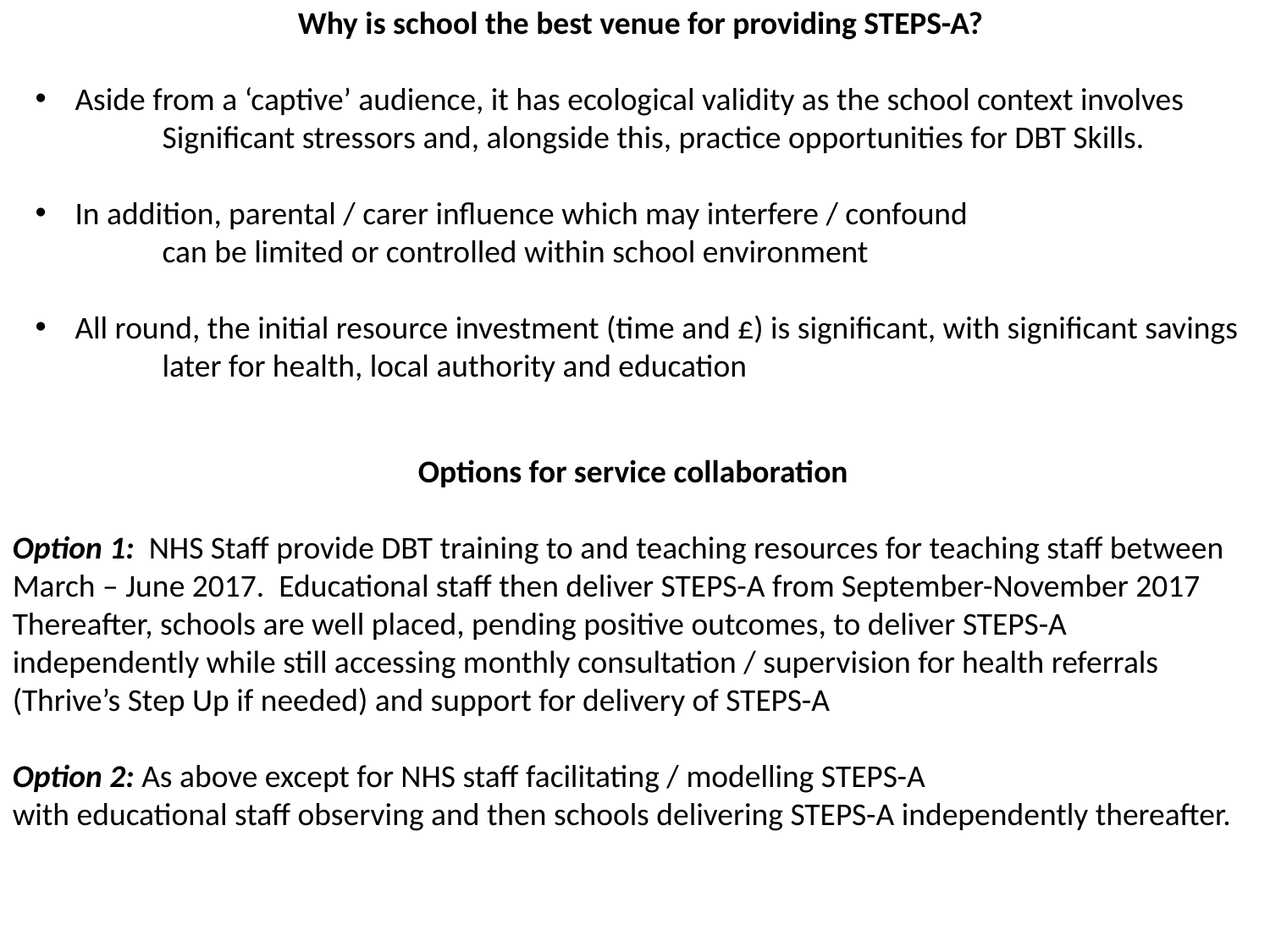

Why is school the best venue for providing STEPS-A?

Aside from a ‘captive’ audience, it has ecological validity as the school context involves
	Significant stressors and, alongside this, practice opportunities for DBT Skills.

In addition, parental / carer influence which may interfere / confound
	can be limited or controlled within school environment

All round, the initial resource investment (time and £) is significant, with significant savings
	later for health, local authority and education
Options for service collaboration

Option 1:  NHS Staff provide DBT training to and teaching resources for teaching staff between March – June 2017.  Educational staff then deliver STEPS-A from September-November 2017
Thereafter, schools are well placed, pending positive outcomes, to deliver STEPS-A independently while still accessing monthly consultation / supervision for health referrals (Thrive’s Step Up if needed) and support for delivery of STEPS-A

Option 2: As above except for NHS staff facilitating / modelling STEPS-A
with educational staff observing and then schools delivering STEPS-A independently thereafter.